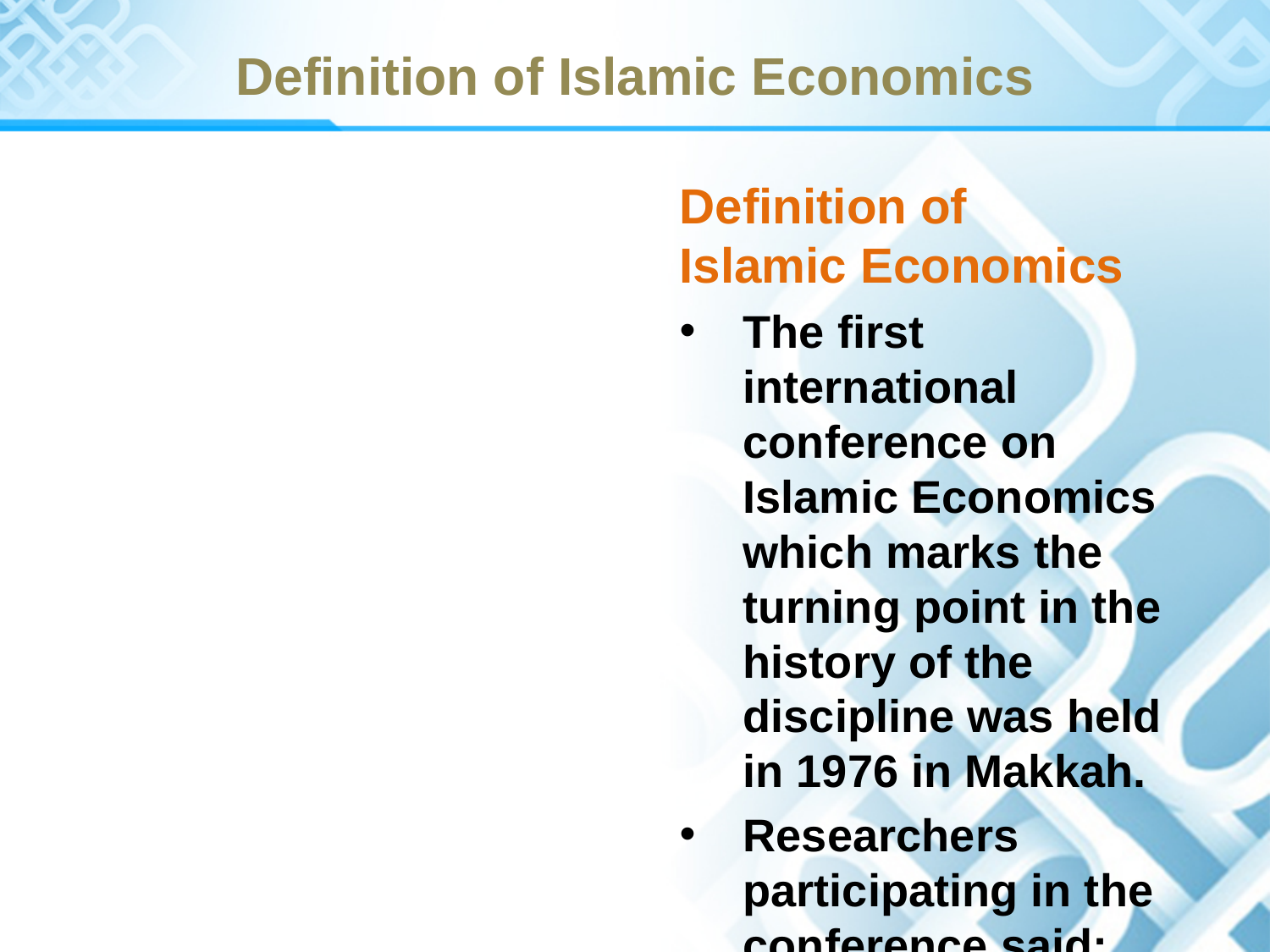

Definition of Islamic Economics
Definition of  Islamic Economics
The first international conference on Islamic Economics which marks the turning point in the history of the discipline was held in 1976 in Makkah.
Researchers participating in the conference said;